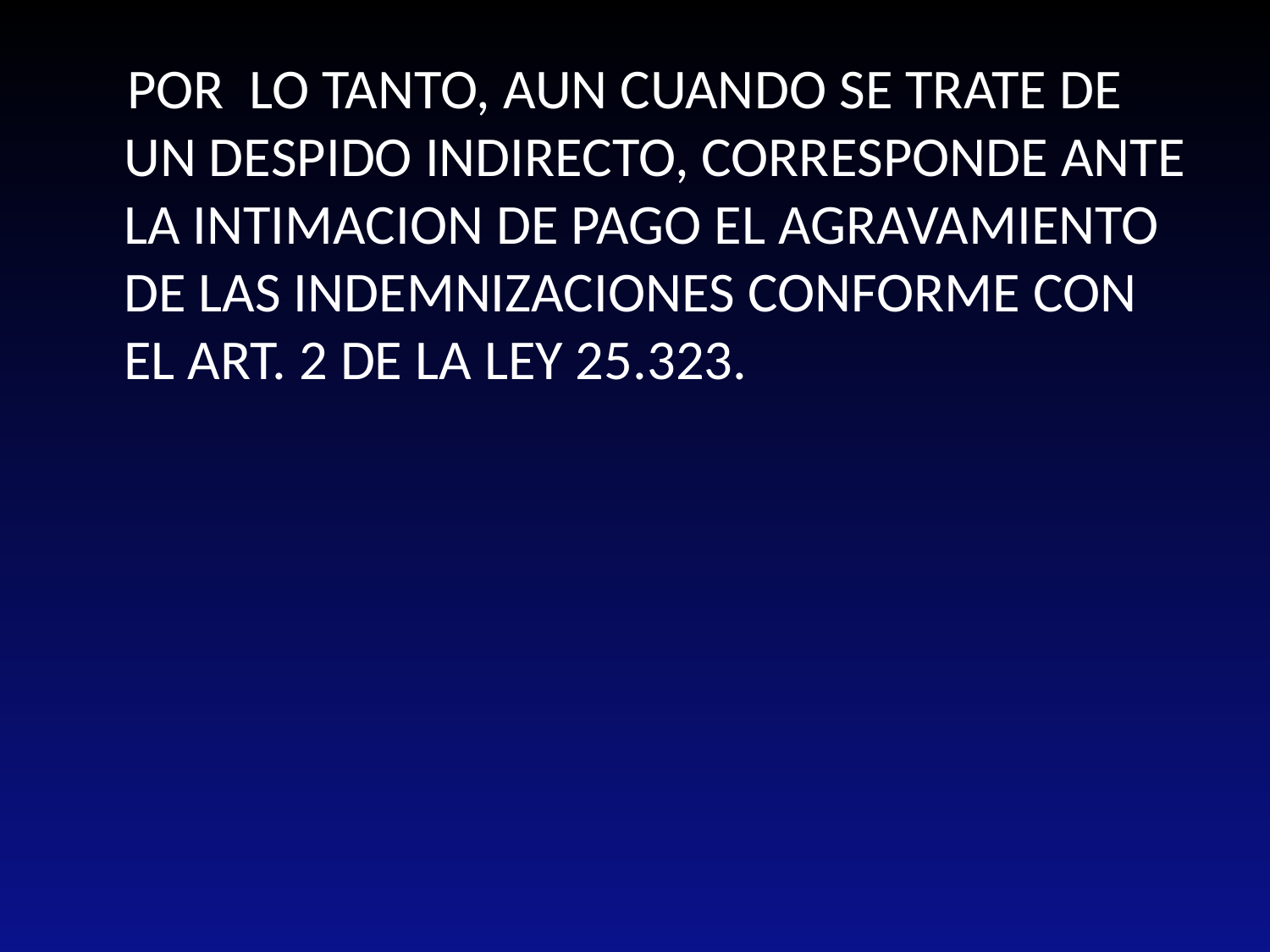

POR  LO TANTO, AUN CUANDO SE TRATE DE UN DESPIDO INDIRECTO, CORRESPONDE ANTE LA INTIMACION DE PAGO EL AGRAVAMIENTO DE LAS INDEMNIZACIONES CONFORME CON EL ART. 2 DE LA LEY 25.323.